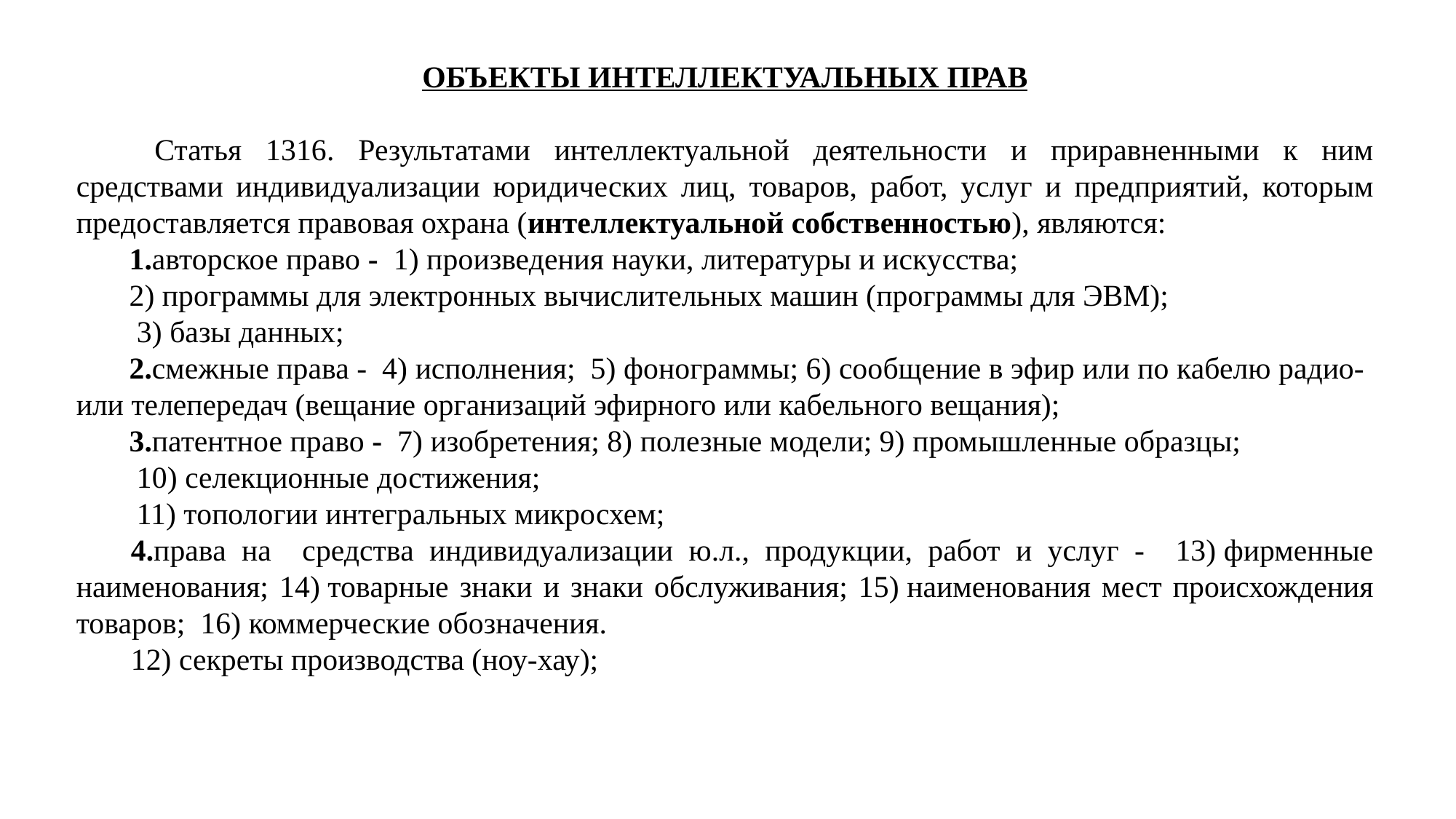

ОБЪЕКТЫ ИНТЕЛЛЕКТУАЛЬНЫХ ПРАВ

 Статья 1316. Результатами интеллектуальной деятельности и приравненными к ним средствами индивидуализации юридических лиц, товаров, работ, услуг и предприятий, которым предоставляется правовая охрана (интеллектуальной собственностью), являются:
1.авторское право -  1) произведения науки, литературы и искусства;
2) программы для электронных вычислительных машин (программы для ЭВМ);
 3) базы данных;
2.смежные права -  4) исполнения;  5) фонограммы; 6) сообщение в эфир или по кабелю радио- или телепередач (вещание организаций эфирного или кабельного вещания);
3.патентное право -  7) изобретения; 8) полезные модели; 9) промышленные образцы;
 10) селекционные достижения;
 11) топологии интегральных микросхем;
4.права на  средства индивидуализации ю.л., продукции, работ и услуг -  13) фирменные наименования; 14) товарные знаки и знаки обслуживания; 15) наименования мест происхождения товаров;  16) коммерческие обозначения.
12) секреты производства (ноу-хау);